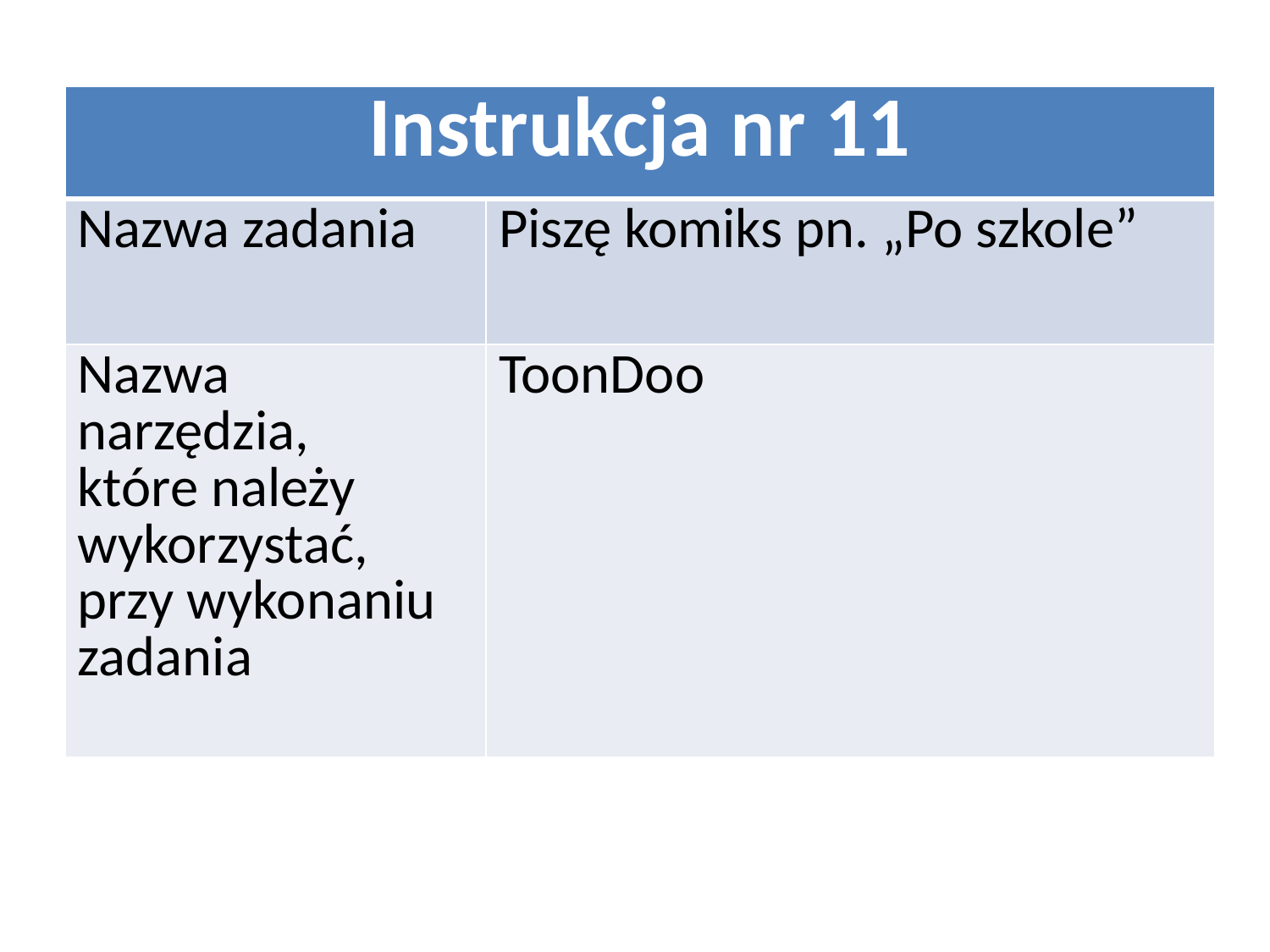

| Instrukcja nr 11 |  |
| --- | --- |
| Nazwa zadania | Piszę komiks pn. „Po szkole” |
| Nazwa narzędzia, które należy wykorzystać, przy wykonaniu zadania | ToonDoo |